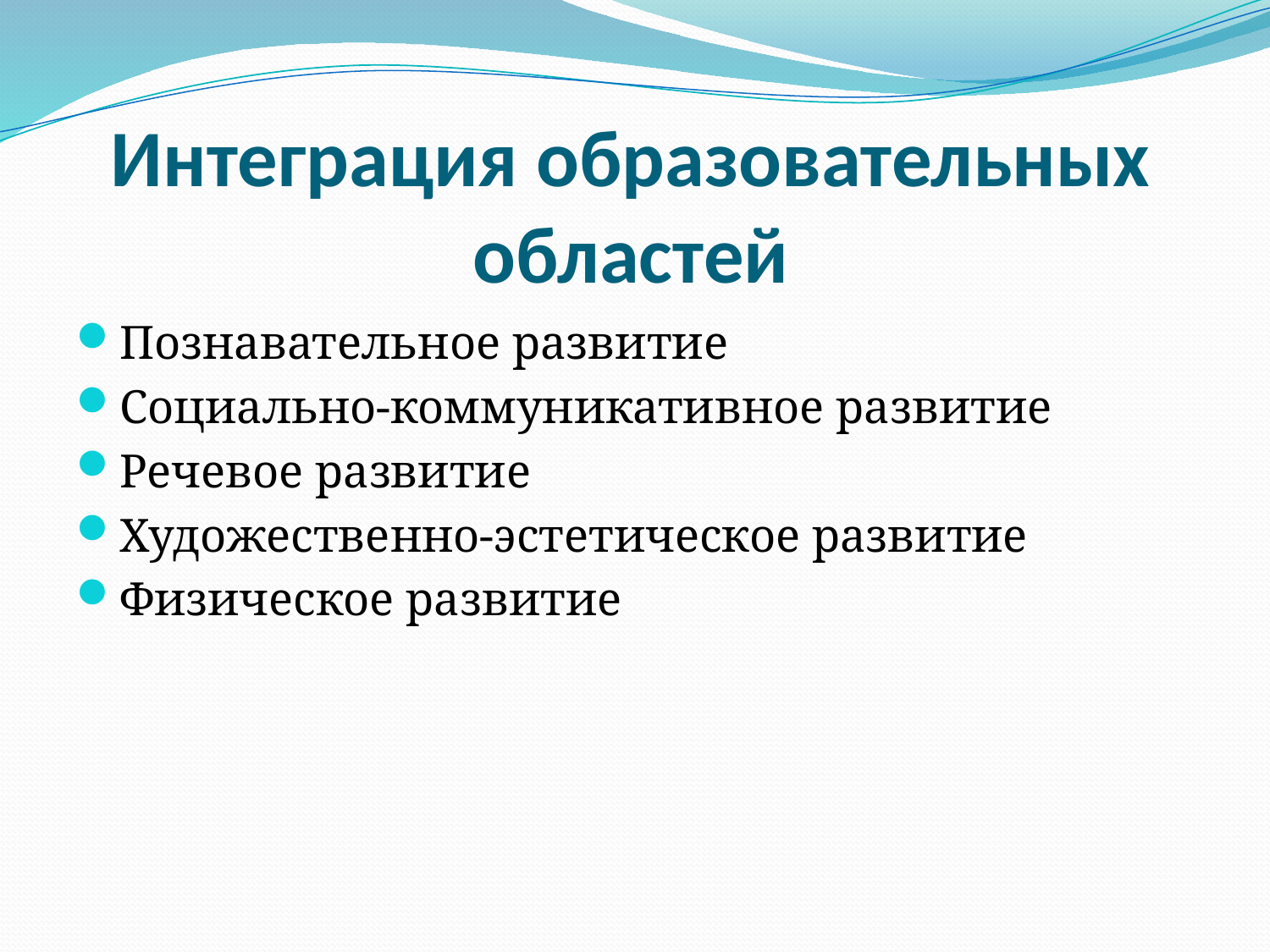

# Интеграция образовательных областей
Познавательное развитие
Социально-коммуникативное развитие
Речевое развитие
Художественно-эстетическое развитие
Физическое развитие